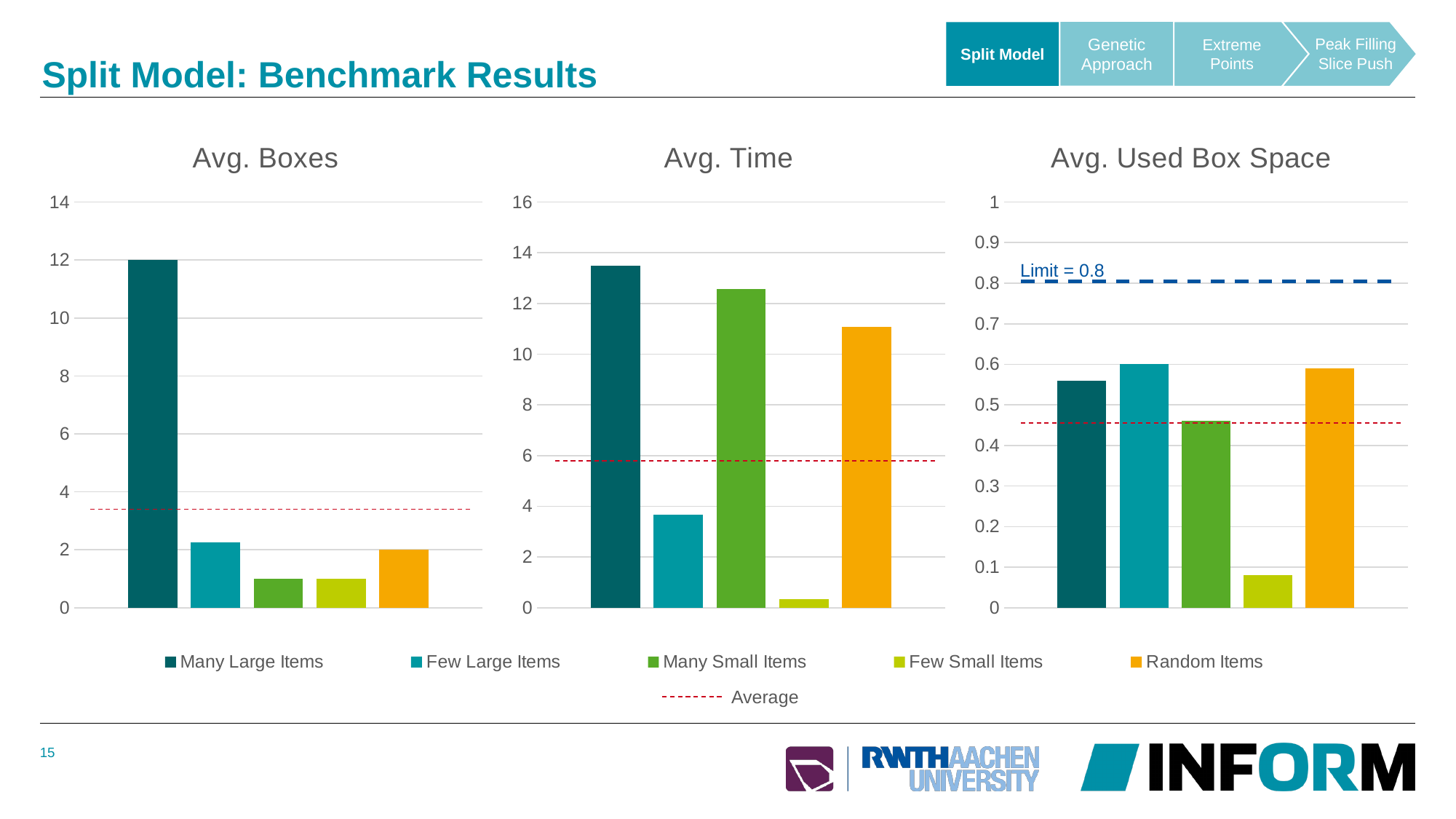

Genetic Approach
Split Model
Peak Filling Slice Push
Extreme Points
# Split Model: Benchmark Results

### Chart: Avg. Boxes

| Category | Set 1 | Set 2 | Set 3 | Set 4 | Set 5 |
|---|---|---|---|---|---|
| Avg. Boxes | 12.0 | 2.25 | 1.0 | 1.0 | 2.0 |

### Chart: Avg. Time

| Category | Set 1 | Set 2 | Set 3 | Set 4 | Set 5 |
|---|---|---|---|---|---|
| Avg. Time | 13.5 | 3.66 | 12.58 | 0.33 | 11.08 |

### Chart: Avg. Used Box Space

| Category | Set 1 | Set 2 | Set 3 | Set 4 | Set 5 |
|---|---|---|---|---|---|
| Avg. Volume Ratio | 0.56 | 0.6 | 0.46 | 0.08 | 0.59 |
Limit = 0.8

### Chart

| Category | Many Large Items | Few Large Items | Many Small Items | Few Small Items | Random Items |
|---|---|---|---|---|---|
|  | None | None | None | None | None |
|  | None | None | None | None | None |
|  | None | None | None | None | None |
|  | None | None | None | None | None |
Average